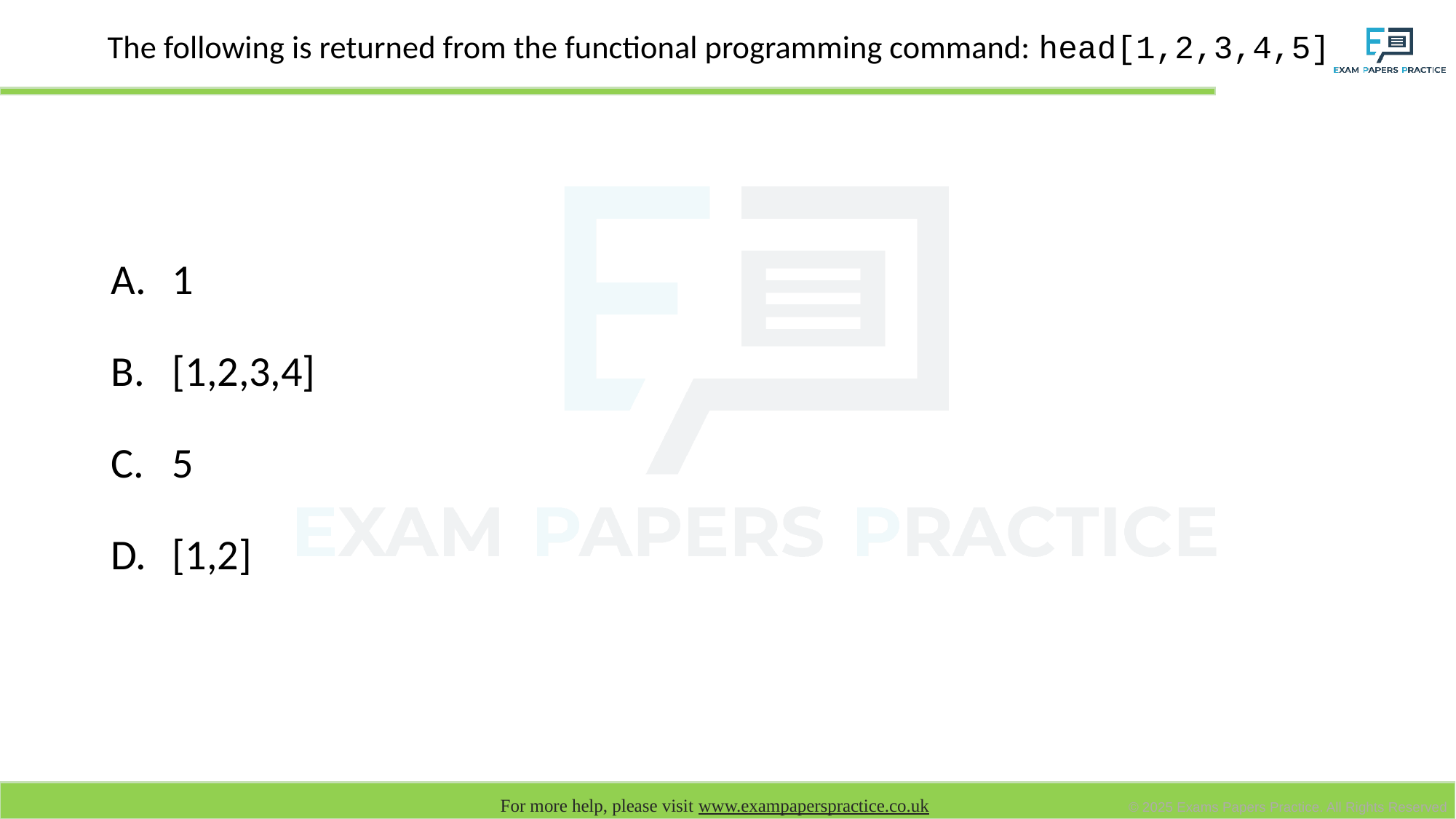

# The following is returned from the functional programming command: head[1,2,3,4,5]
1
[1,2,3,4]
5
[1,2]